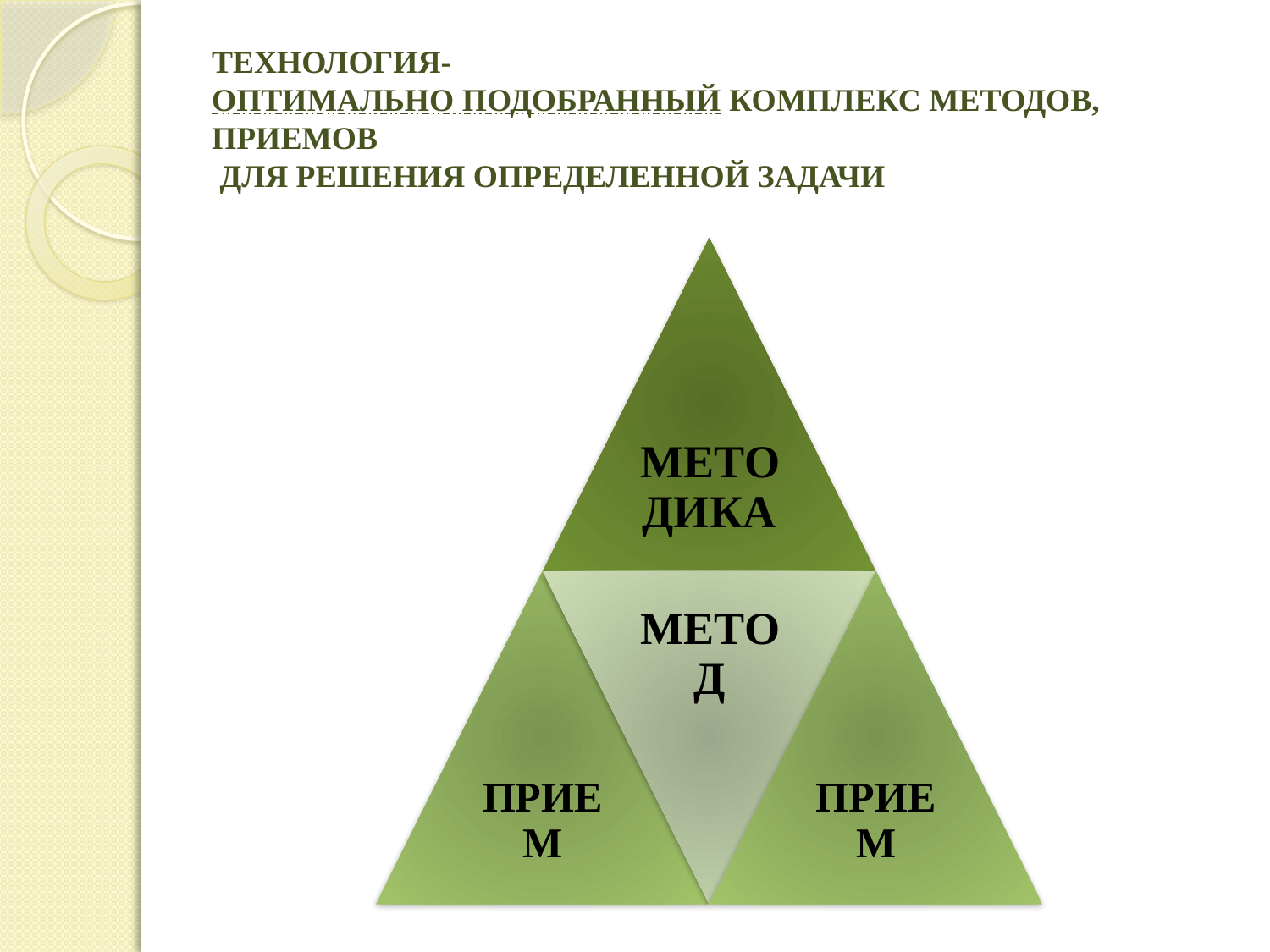

# ТЕХНОЛОГИЯ- ОПТИМАЛЬНО ПОДОБРАННЫЙ КОМПЛЕКС МЕТОДОВ, ПРИЕМОВ ДЛЯ РЕШЕНИЯ ОПРЕДЕЛЕННОЙ ЗАДАЧИ
МЕТОДИКА
ПРИЕМ
МЕТОД
ПРИЕМ